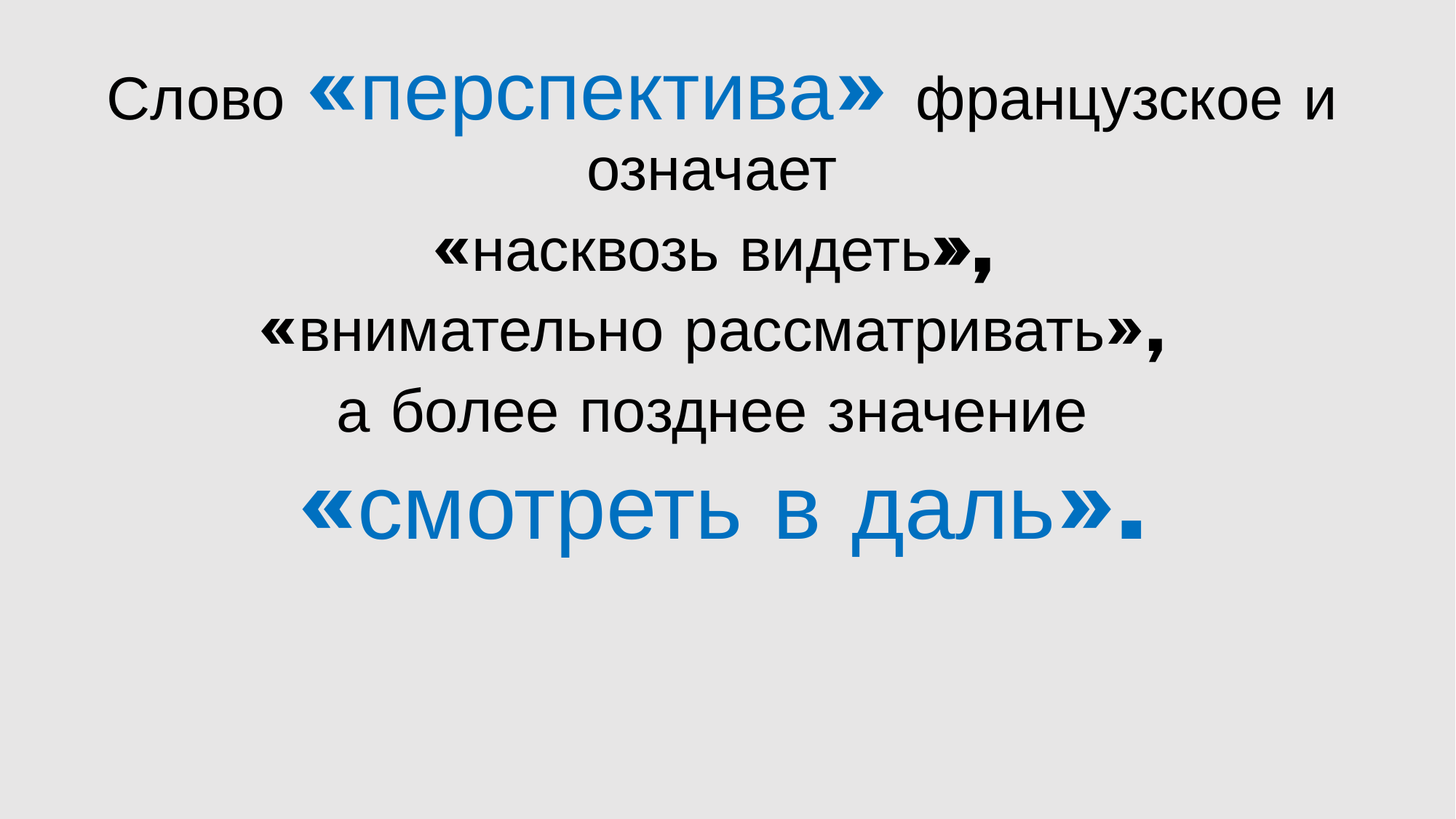

Слово «перспектива» французское и означает
«насквозь видеть»,
«внимательно рассматривать»,
а более позднее значение
«смотреть в даль».